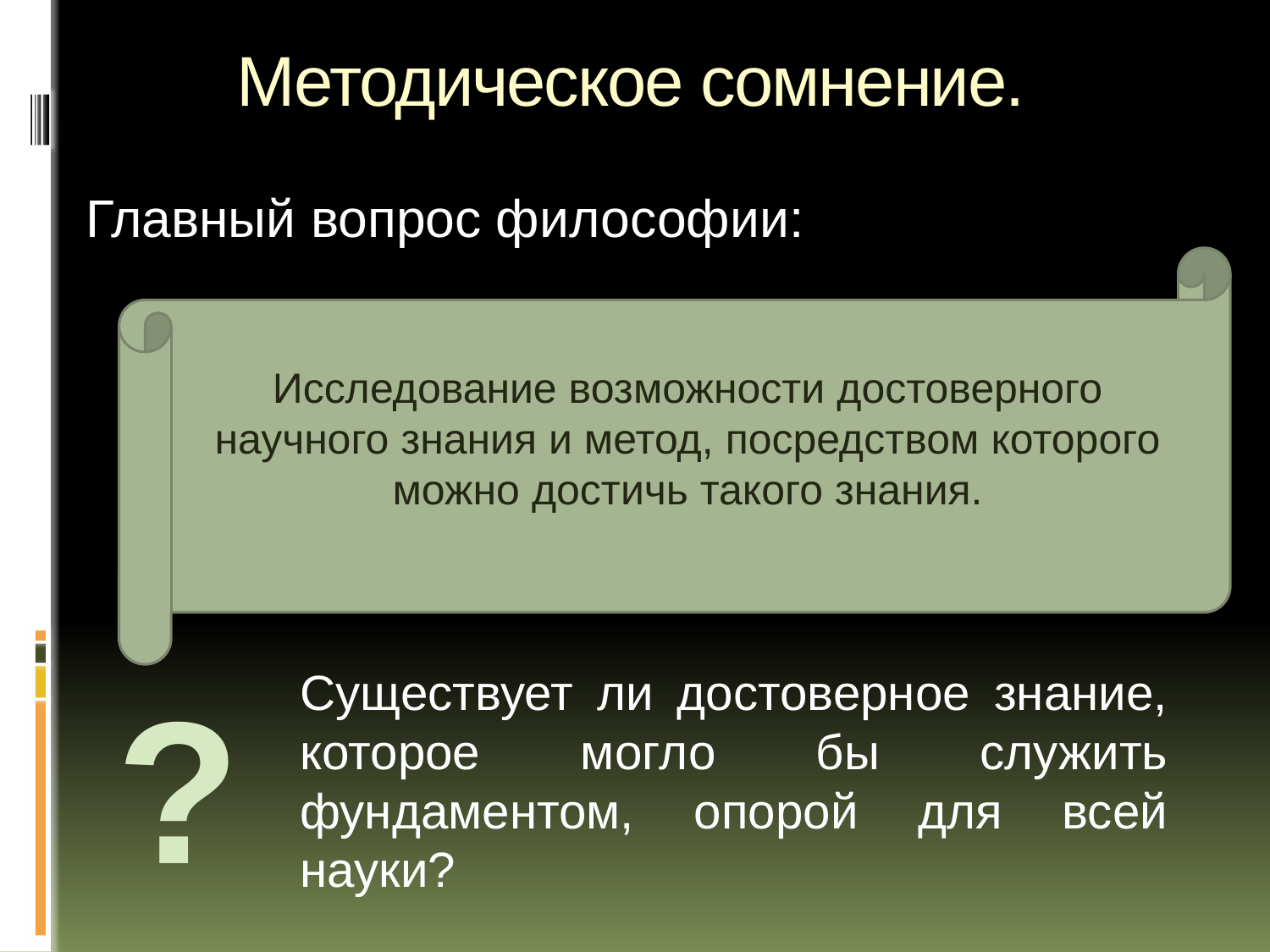

# Методическое сомнение.
Главный вопрос философии:

Исследование возможности достоверного научного знания и метод, посредством которого можно достичь такого знания.

?
Существует ли достоверное знание, которое могло бы служить фундаментом, опорой для всей науки?